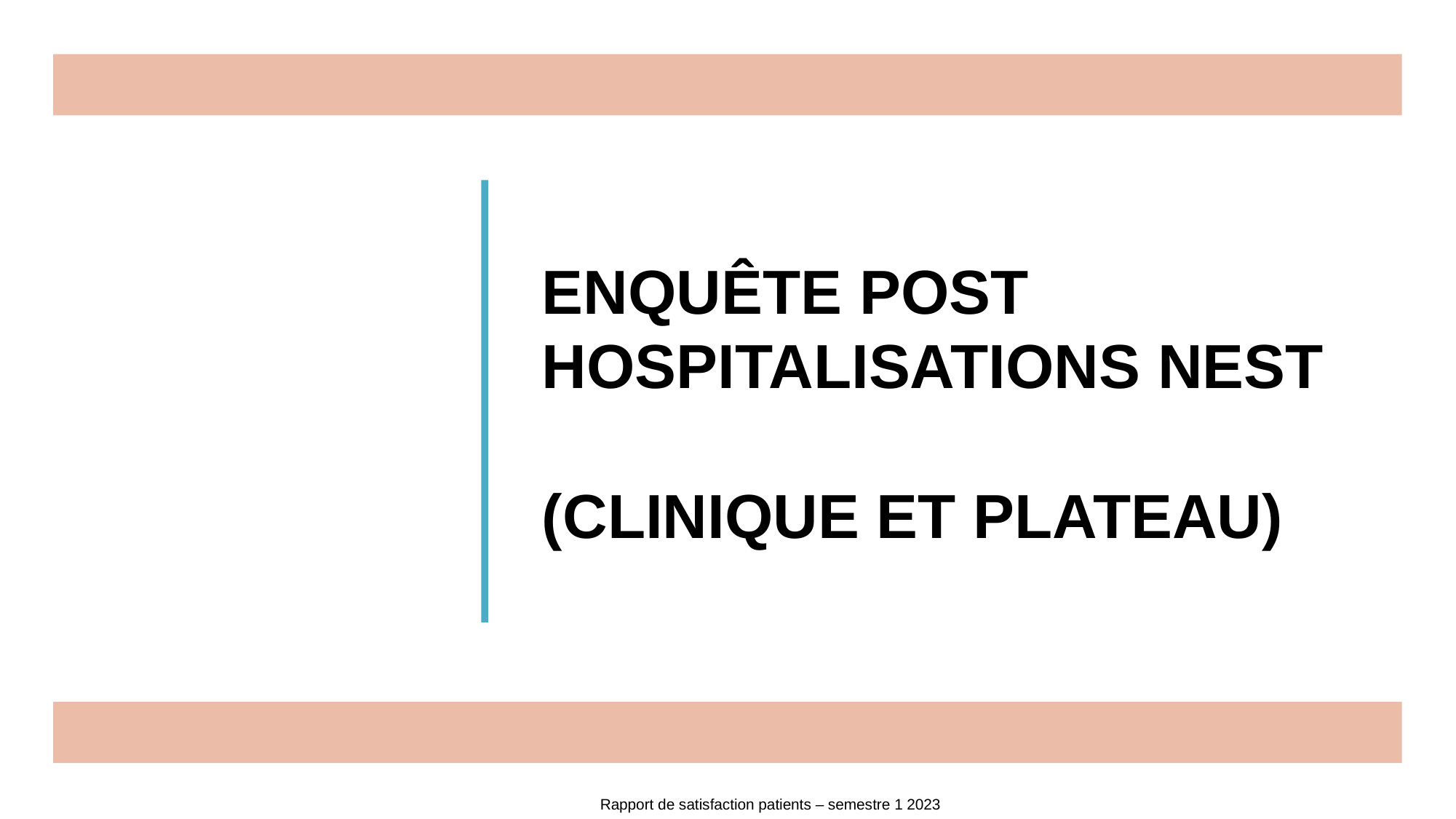

# ENQUÊTE POST HOSPITALISATIONS NEST

(CLINIQUE ET PLATEAU)

Rapport de satisfaction patients – semestre 1 2023